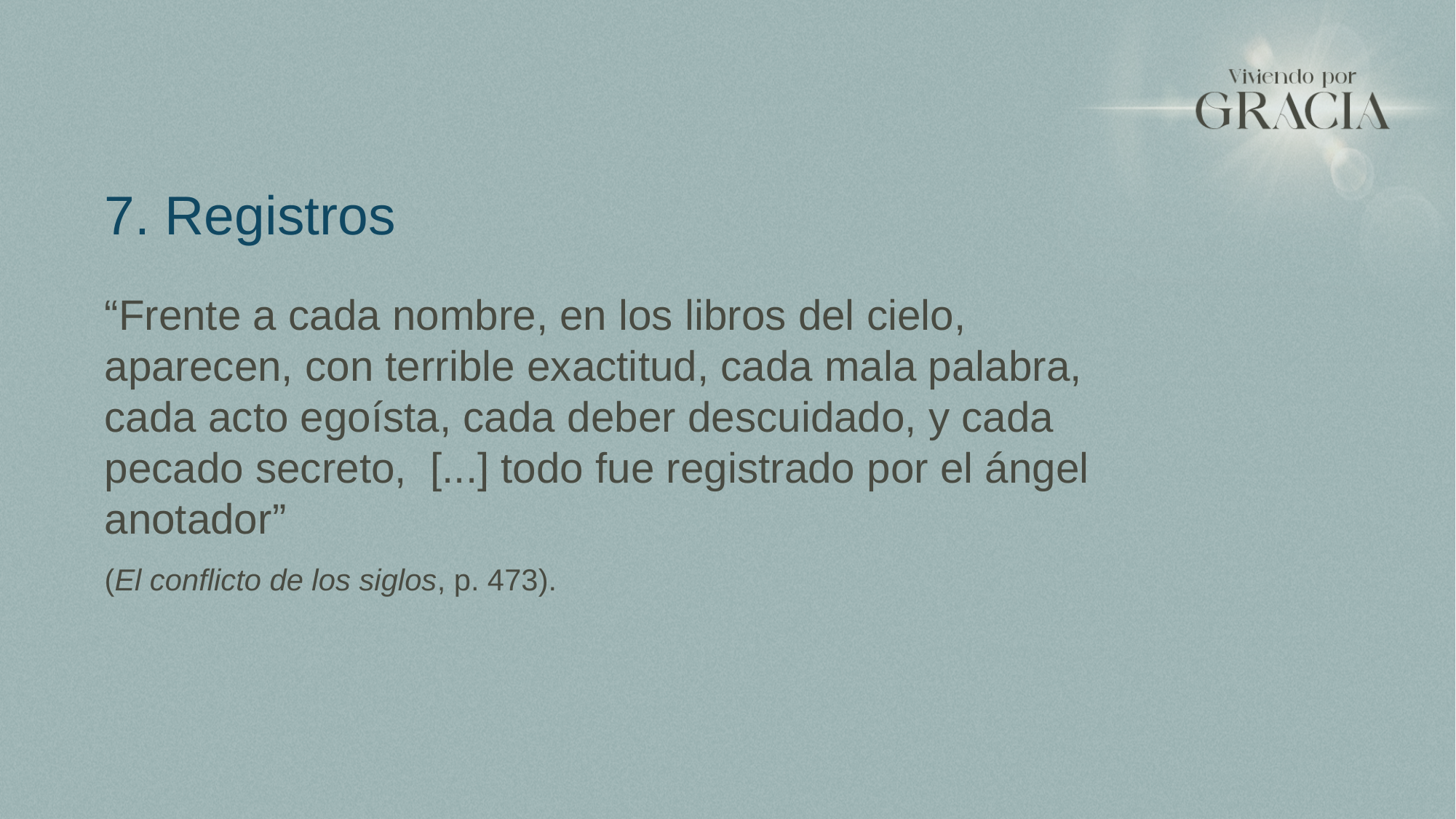

7. Registros
“Frente a cada nombre, en los libros del cielo, aparecen, con terrible exactitud, cada mala palabra, cada acto egoísta, cada deber descuidado, y cada pecado secreto,  [...] todo fue registrado por el ángel anotador”
(El conflicto de los siglos, p. 473).